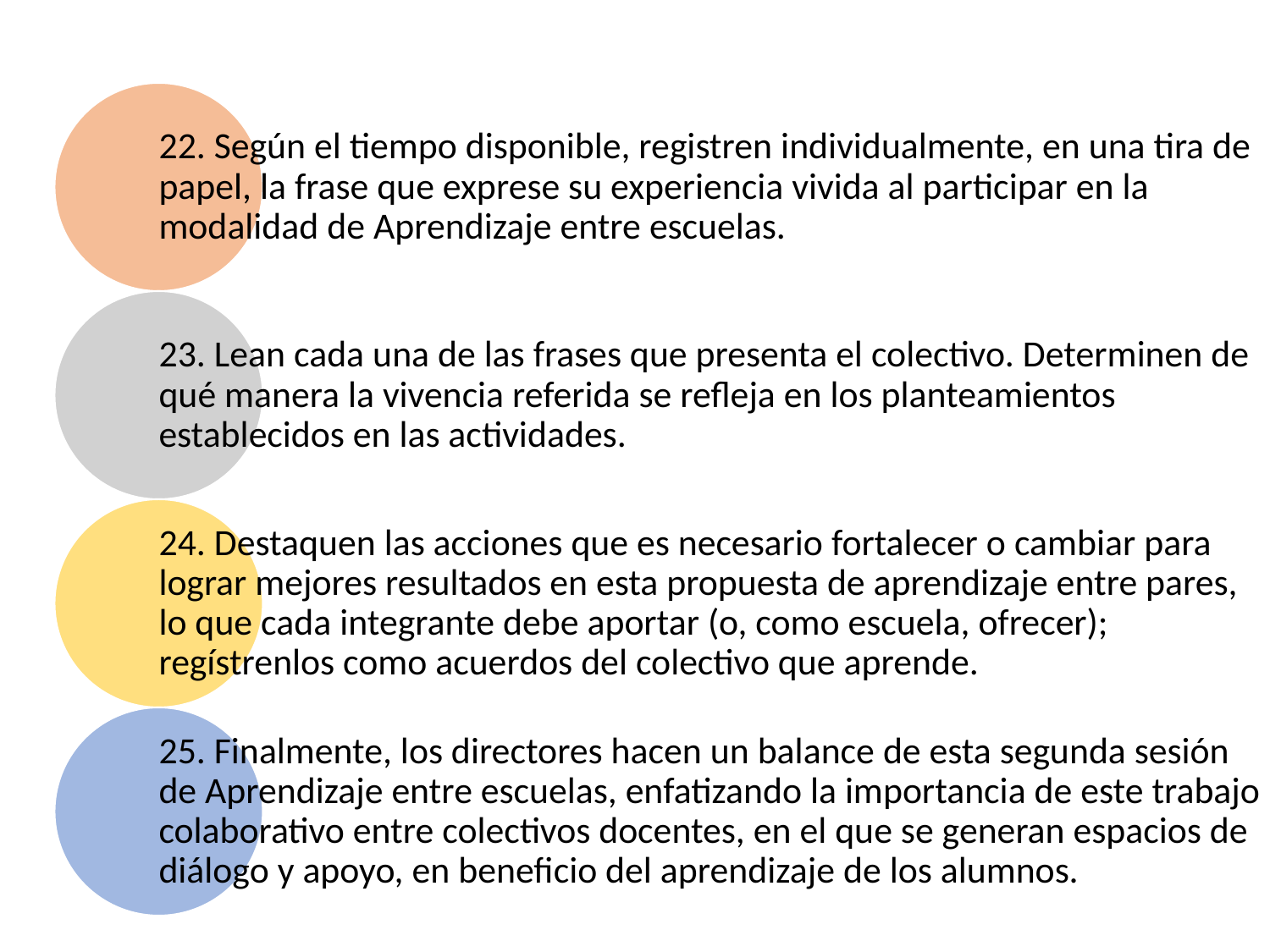

22. Según el tiempo disponible, registren individualmente, en una tira de papel, la frase que exprese su experiencia vivida al participar en la modalidad de Aprendizaje entre escuelas.
23. Lean cada una de las frases que presenta el colectivo. Determinen de qué manera la vivencia referida se refleja en los planteamientos establecidos en las actividades.
24. Destaquen las acciones que es necesario fortalecer o cambiar para lograr mejores resultados en esta propuesta de aprendizaje entre pares, lo que cada integrante debe aportar (o, como escuela, ofrecer); regístrenlos como acuerdos del colectivo que aprende.
25. Finalmente, los directores hacen un balance de esta segunda sesión de Aprendizaje entre escuelas, enfatizando la importancia de este trabajo colaborativo entre colectivos docentes, en el que se generan espacios de diálogo y apoyo, en beneficio del aprendizaje de los alumnos.